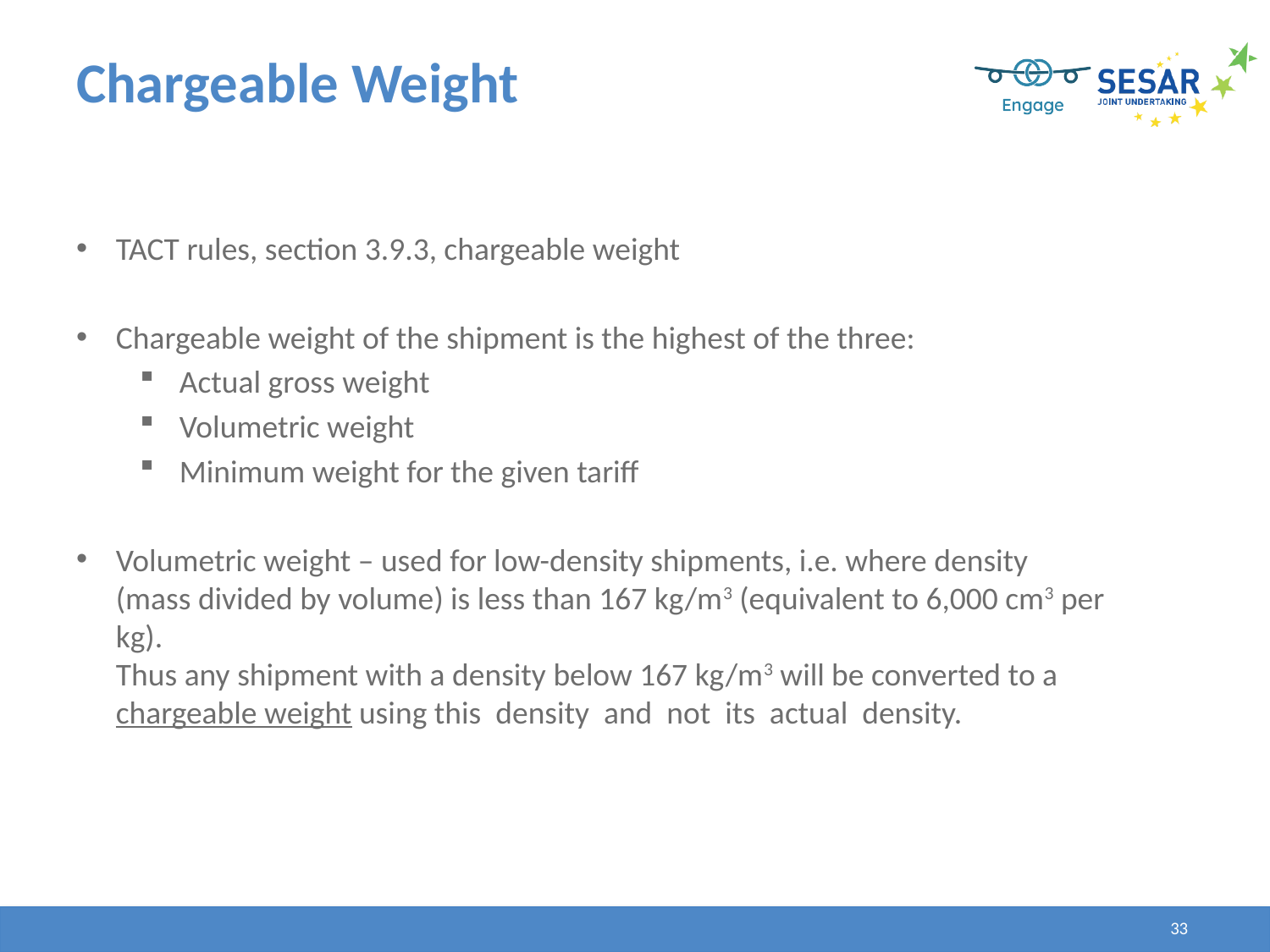

# Chargeable Weight
TACT rules, section 3.9.3, chargeable weight

Chargeable weight of the shipment is the highest of the three:
Actual gross weight
Volumetric weight
Minimum weight for the given tariff

Volumetric weight – used for low-density shipments, i.e. where density (mass divided by volume) is less than 167 kg/m3 (equivalent to 6,000 cm3 per kg).
Thus any shipment with a density below 167 kg/m3 will be converted to a chargeable weight using this  density  and  not  its  actual  density.

33